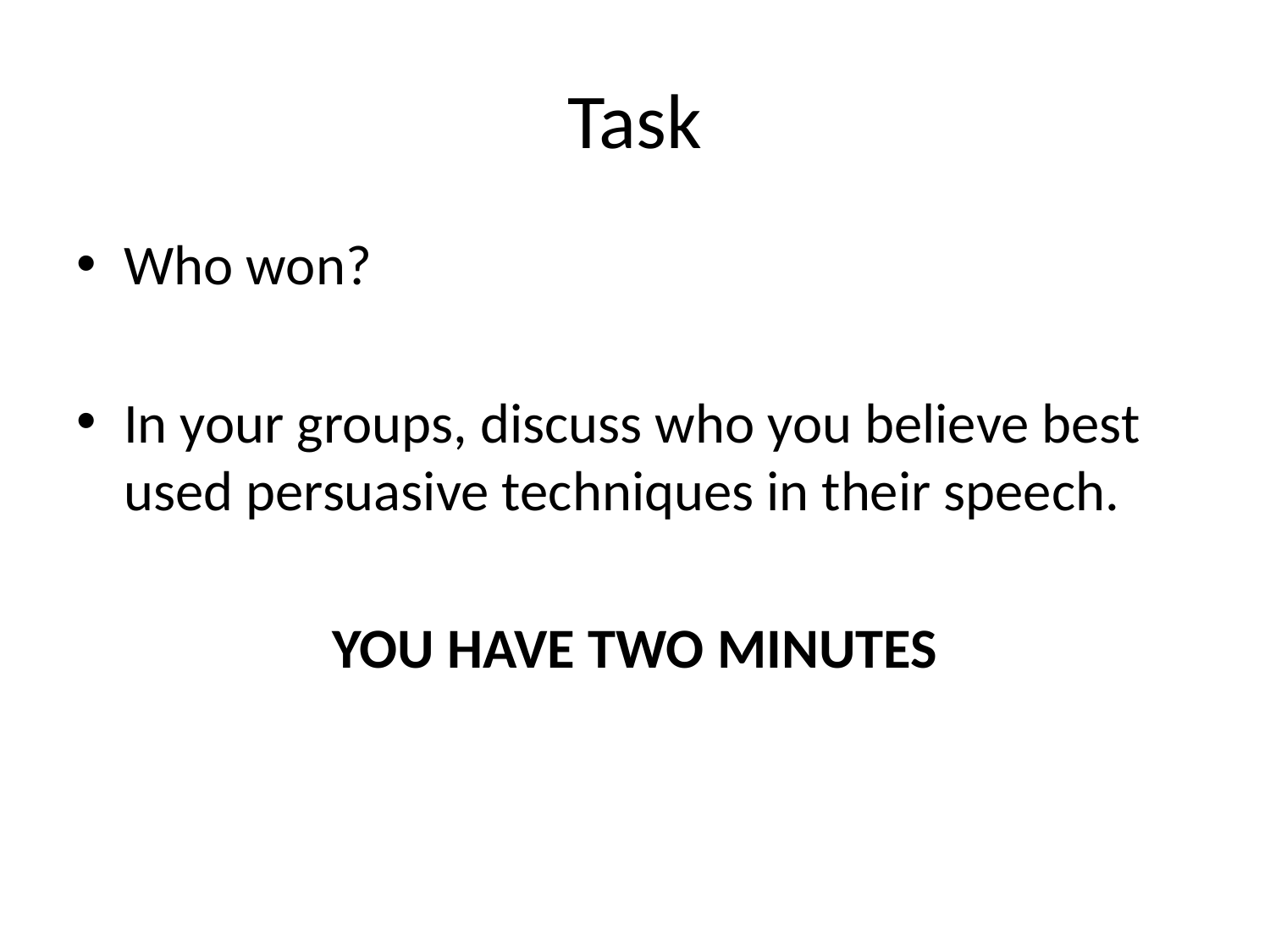

# Task
Who won?

In your groups, discuss who you believe best used persuasive techniques in their speech.

YOU HAVE TWO MINUTES